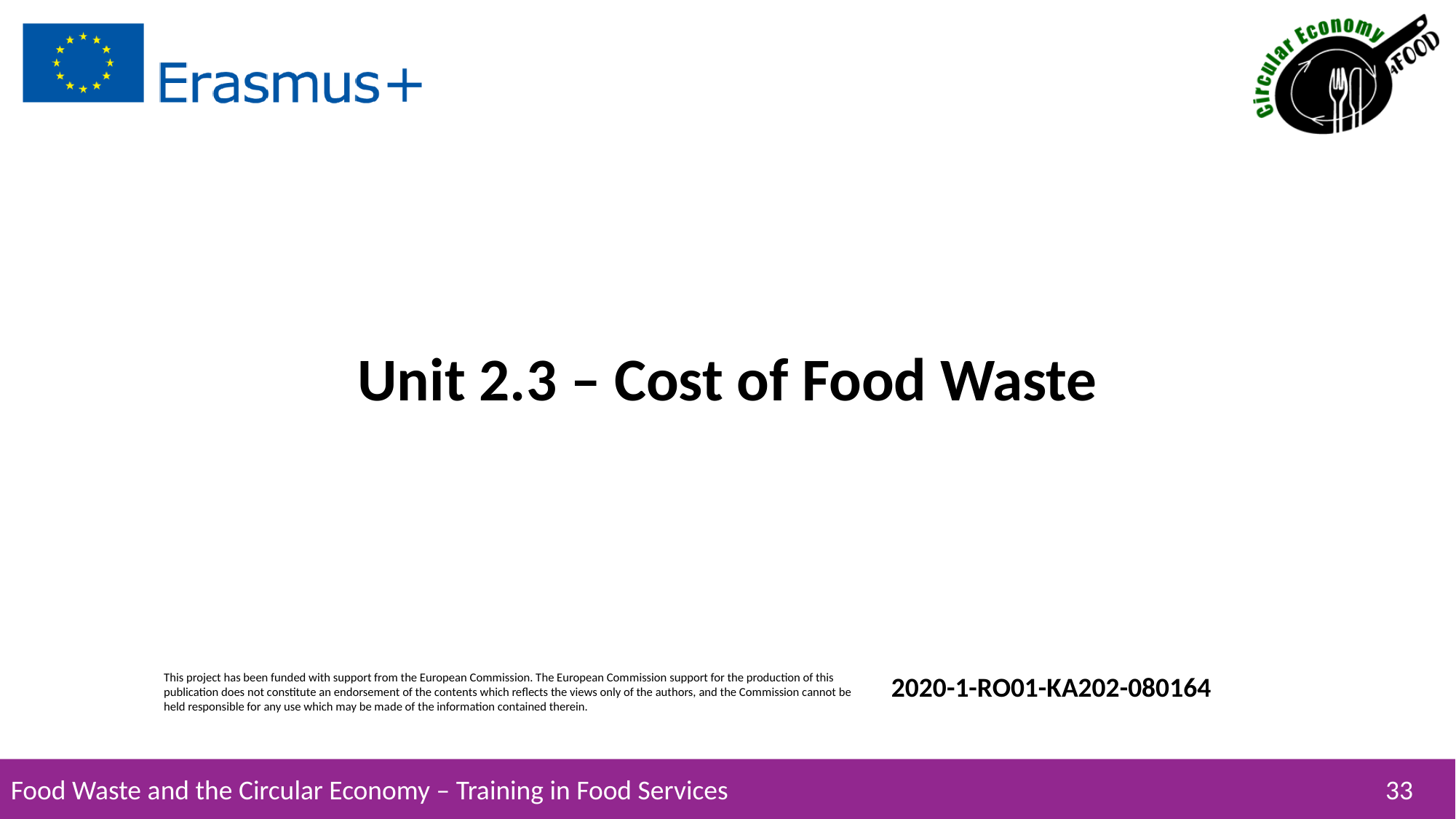

# Unit 2.3 – Cost of Food Waste